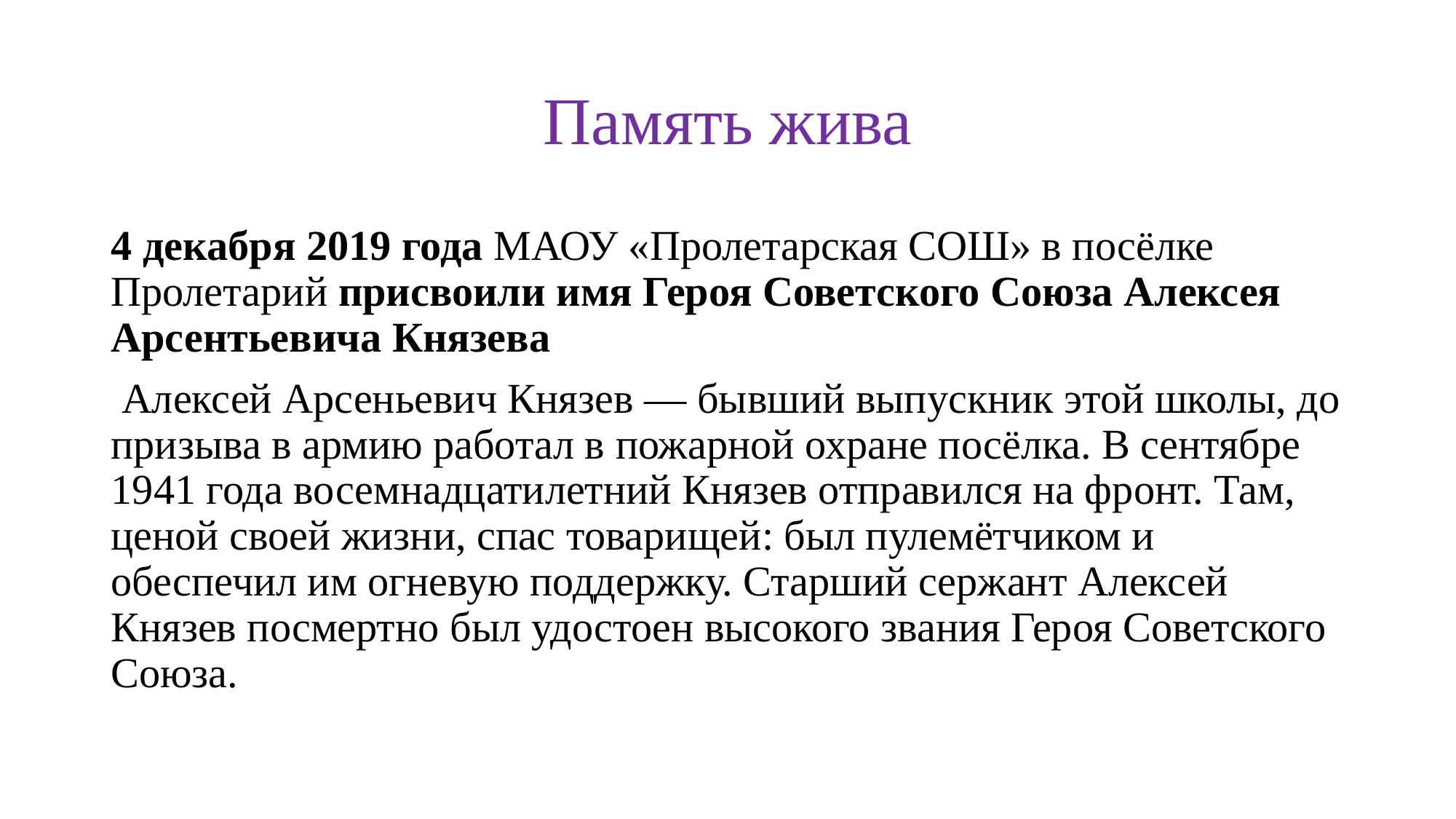

# Память жива
4 декабря 2019 года МАОУ «Пролетарская СОШ» в посёлке Пролетарий присвоили имя Героя Советского Союза Алексея Арсентьевича Князева
 Алексей Арсеньевич Князев — бывший выпускник этой школы, до призыва в армию работал в пожарной охране посёлка. В сентябре 1941 года восемнадцатилетний Князев отправился на фронт. Там, ценой своей жизни, спас товарищей: был пулемётчиком и обеспечил им огневую поддержку. Старший сержант Алексей Князев посмертно был удостоен высокого звания Героя Советского Союза.